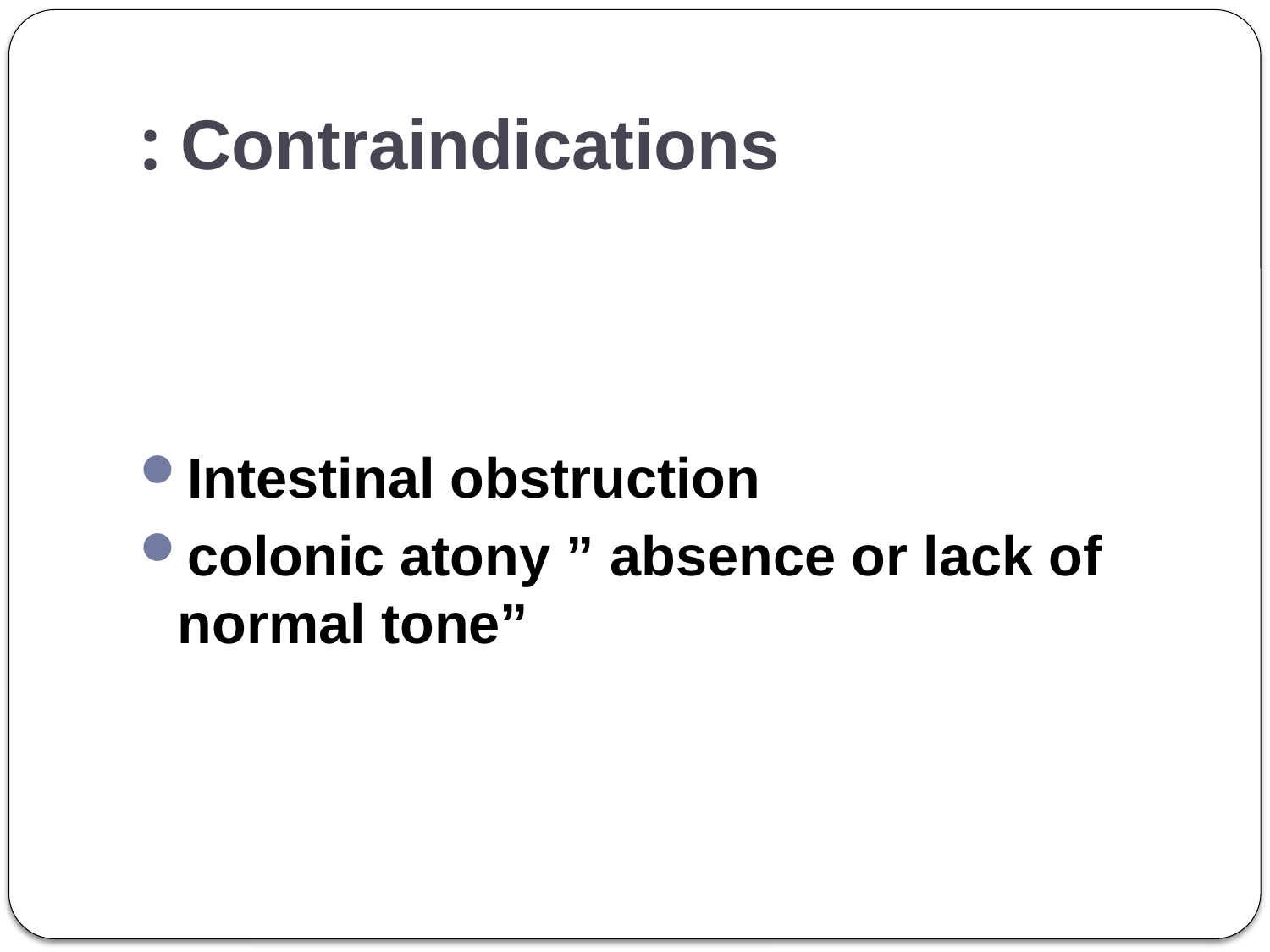

# Contraindications :

Intestinal obstruction
colonic atony ” absence or lack of normal tone”